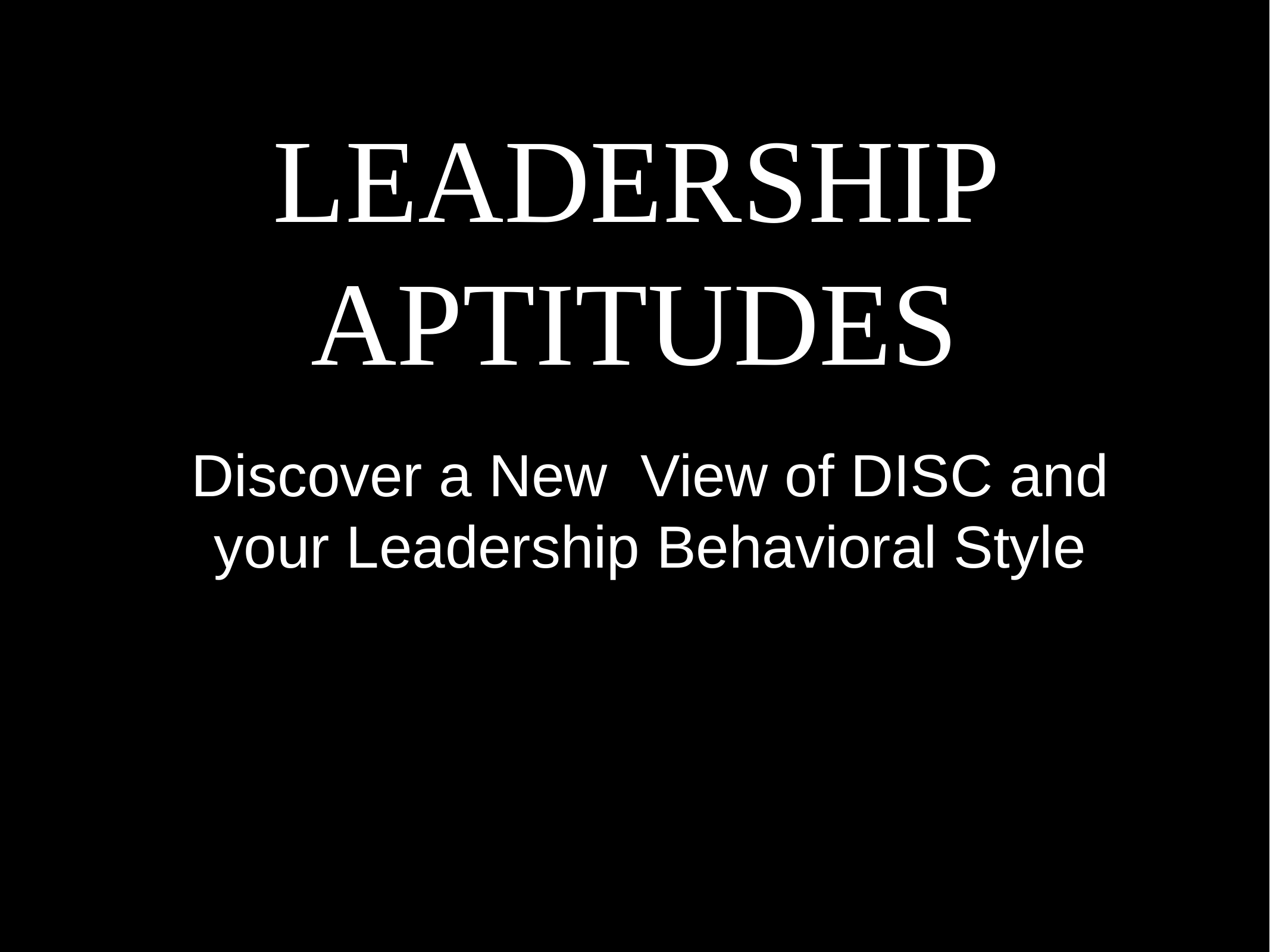

# LEADERSHIP APTITUDES
Discover a New  View of DISC and your Leadership Behavioral Style